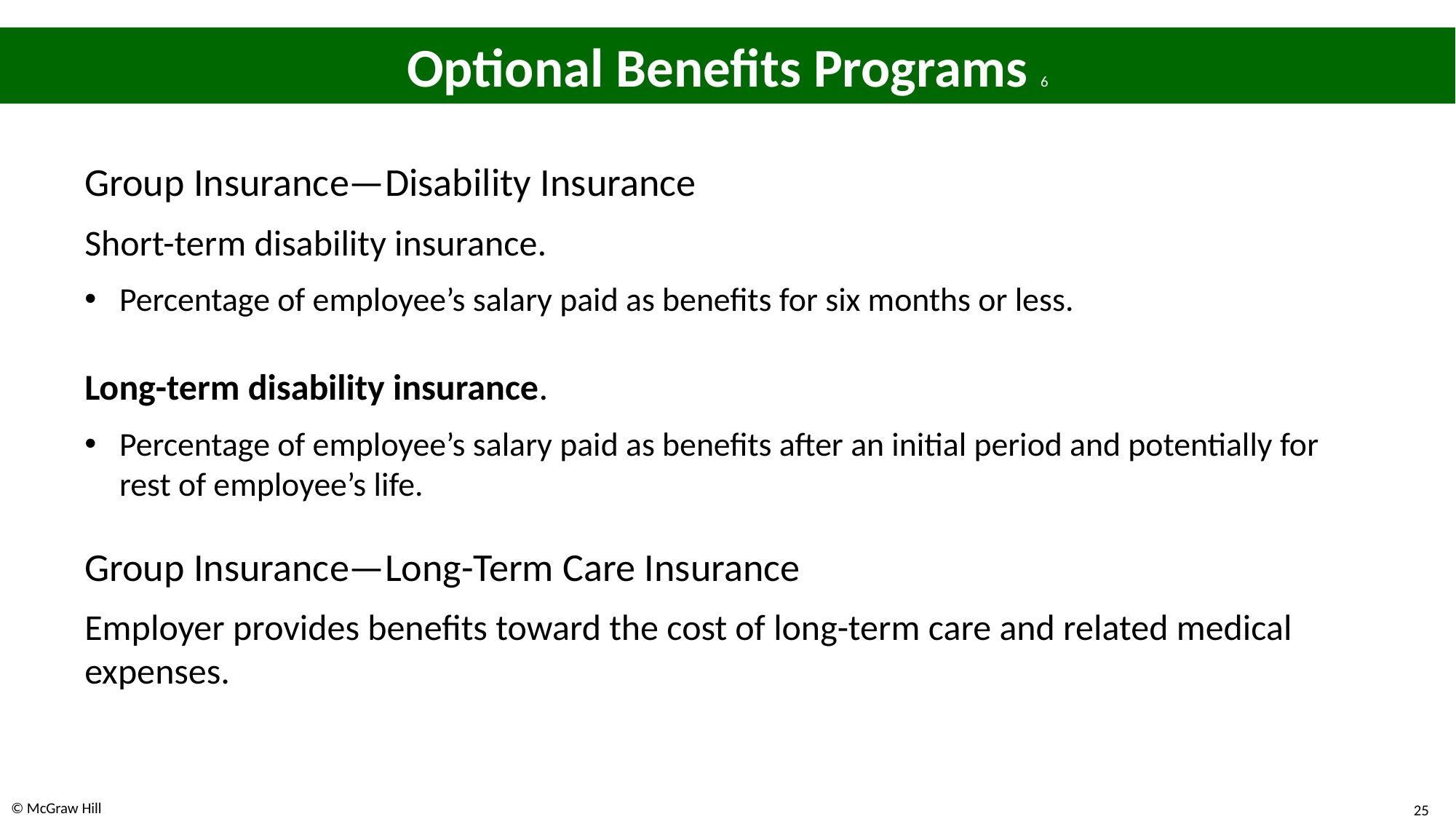

# Optional Benefits Programs 6
Group Insurance—Disability Insurance
Short-term disability insurance.
Percentage of employee’s salary paid as benefits for six months or less.
Long-term disability insurance.
Percentage of employee’s salary paid as benefits after an initial period and potentially for rest of employee’s life.
Group Insurance—Long-Term Care Insurance
Employer provides benefits toward the cost of long-term care and related medical expenses.